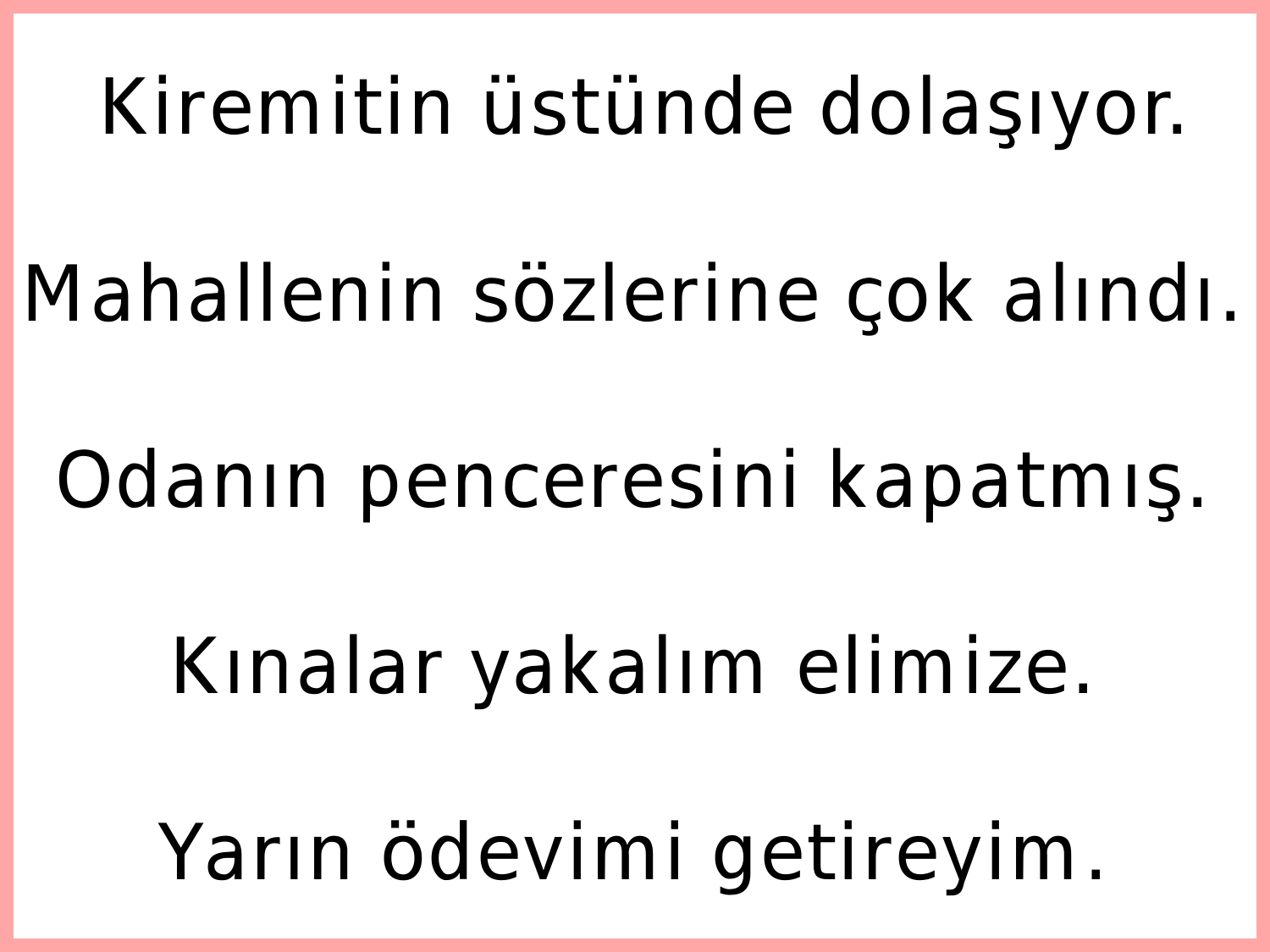

# Kiremitin üstünde dolaşıyor. Mahallenin sözlerine çok alındı. Odanın penceresini kapatmış. Kınalar yakalım elimize. Yarın ödevimi getireyim.